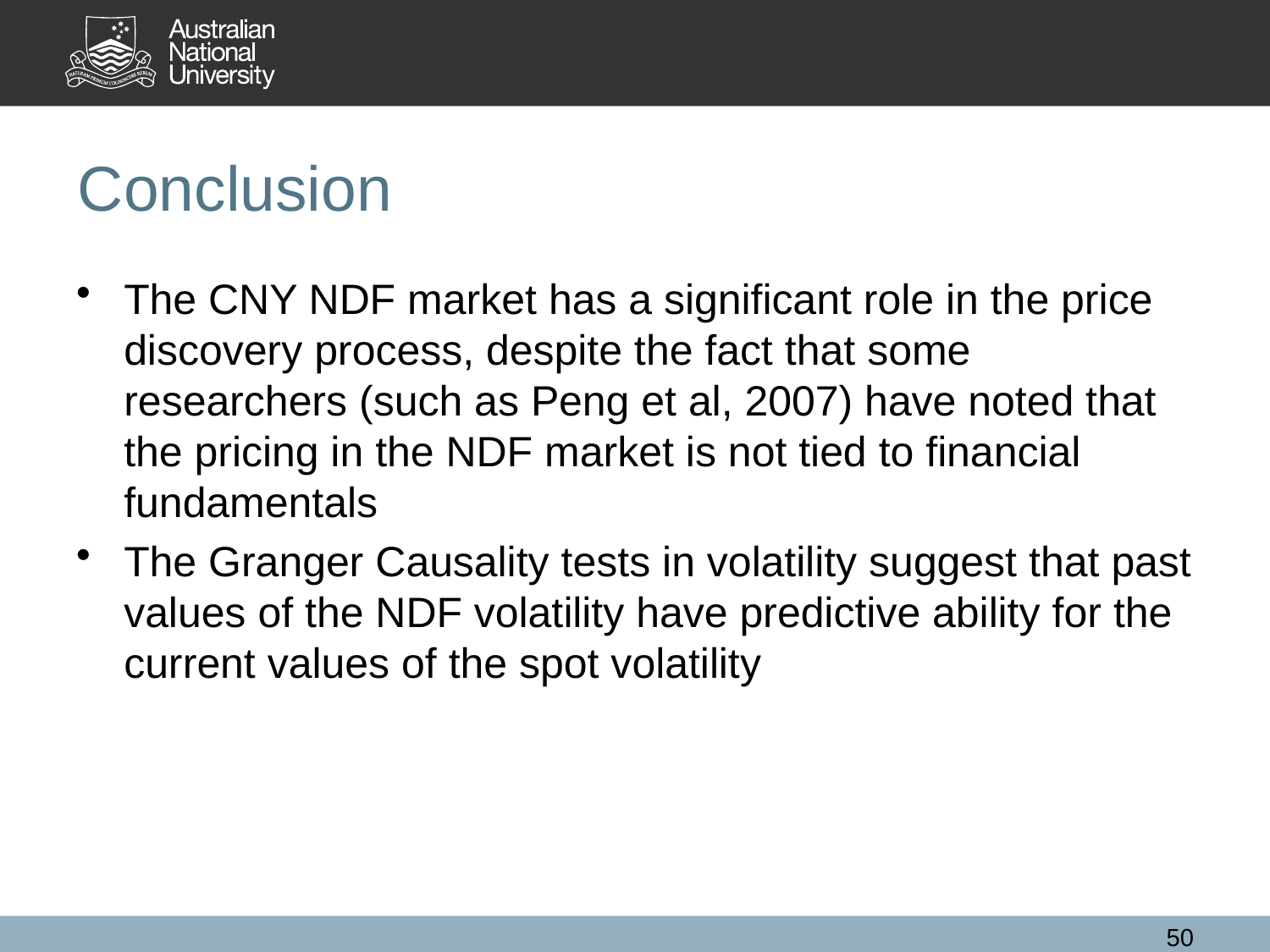

Conclusion
The CNY NDF market has a significant role in the price discovery process, despite the fact that some researchers (such as Peng et al, 2007) have noted that the pricing in the NDF market is not tied to financial fundamentals
The Granger Causality tests in volatility suggest that past values of the NDF volatility have predictive ability for the current values of the spot volatility

50